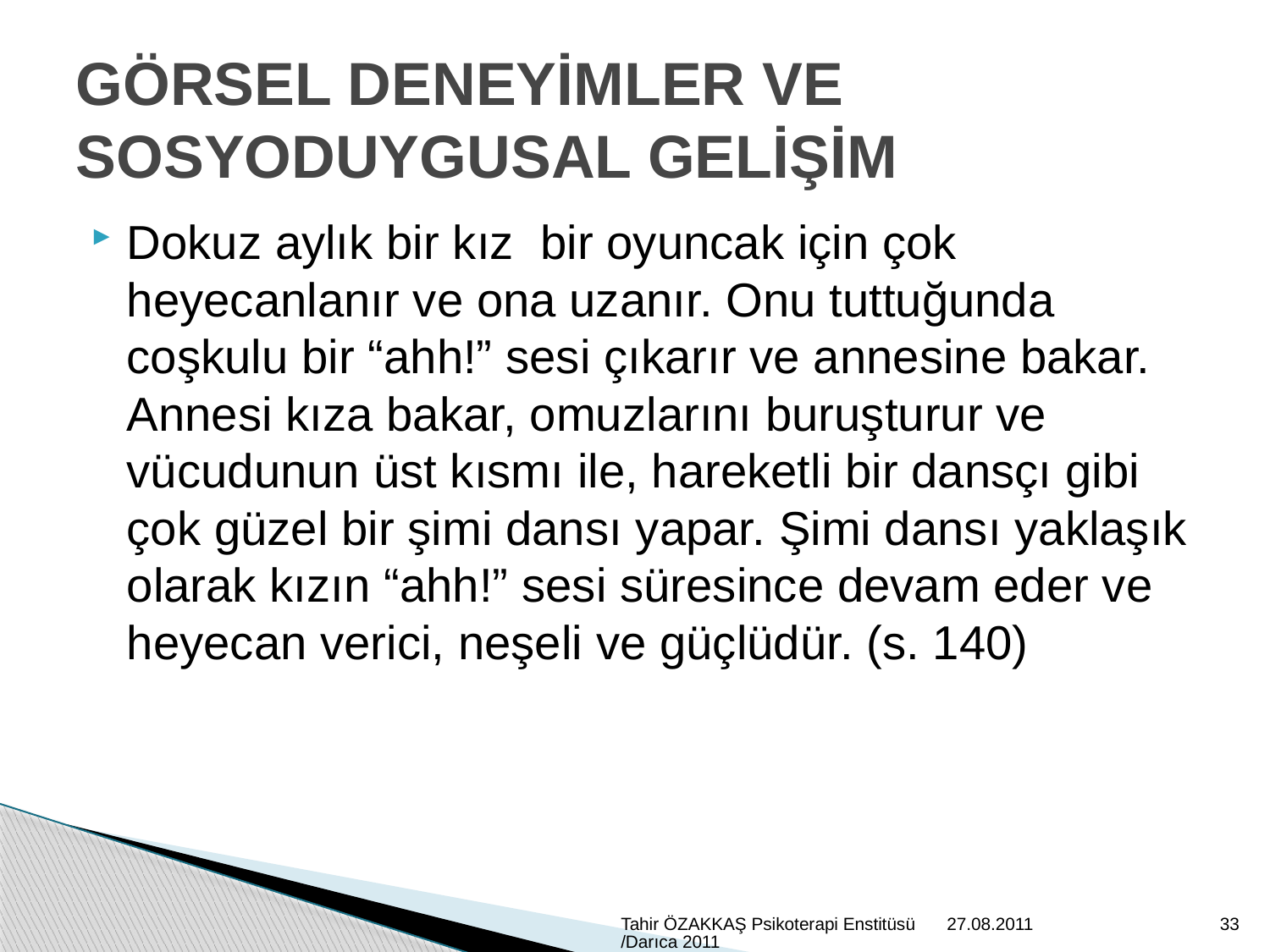

# GÖRSEL DENEYİMLER VE SOSYODUYGUSAL GELİŞİM
Dokuz aylık bir kız  bir oyuncak için çok heyecanlanır ve ona uzanır. Onu tuttuğunda coşkulu bir “ahh!” sesi çıkarır ve annesine bakar. Annesi kıza bakar, omuzlarını buruşturur ve vücudunun üst kısmı ile, hareketli bir dansçı gibi  çok güzel bir şimi dansı yapar. Şimi dansı yaklaşık olarak kızın “ahh!” sesi süresince devam eder ve heyecan verici, neşeli ve güçlüdür. (s. 140)

Tahir ÖZAKKAŞ Psikoterapi Enstitüsü /Darıca 2011
27.08.2011
33